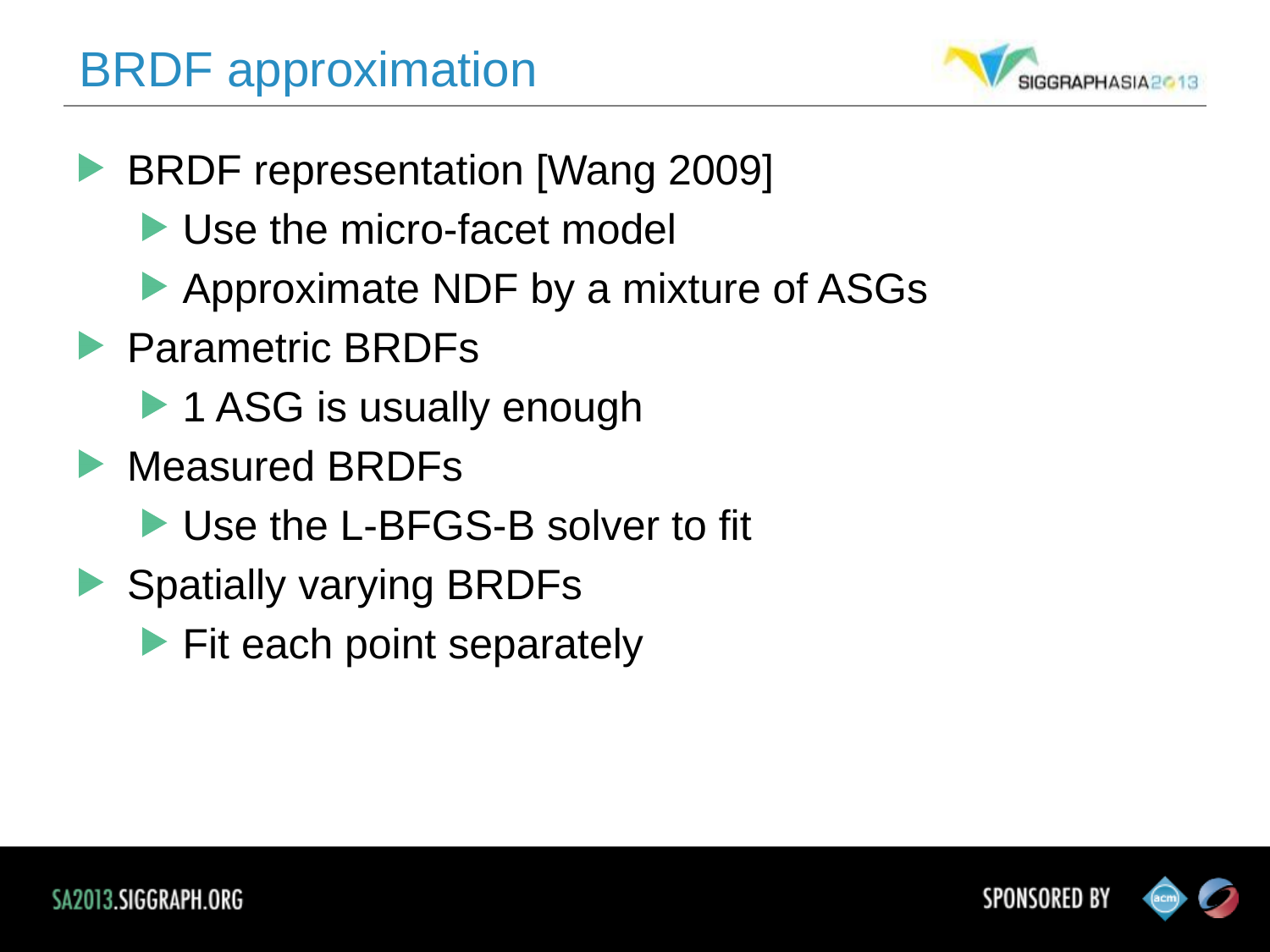

BRDF approximation
BRDF representation [Wang 2009]
Use the micro-facet model
Approximate NDF by a mixture of ASGs
Parametric BRDFs
1 ASG is usually enough
Measured BRDFs
Use the L-BFGS-B solver to fit
Spatially varying BRDFs
Fit each point separately